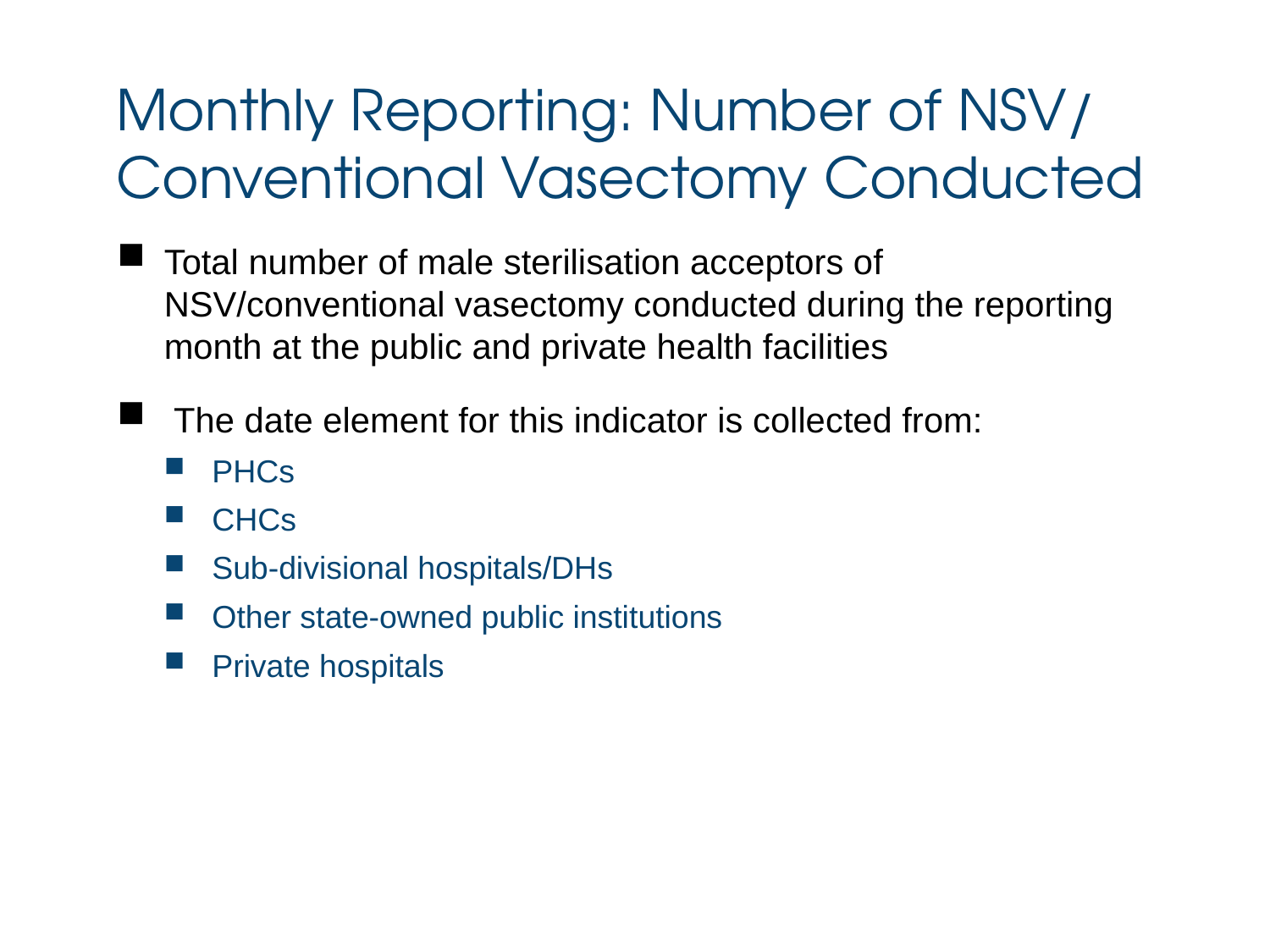

# Monthly Reporting: Number of NSV/ Conventional Vasectomy Conducted
Total number of male sterilisation acceptors of NSV/conventional vasectomy conducted during the reporting month at the public and private health facilities
 The date element for this indicator is collected from:
PHCs
CHCs
Sub-divisional hospitals/DHs
Other state-owned public institutions
Private hospitals